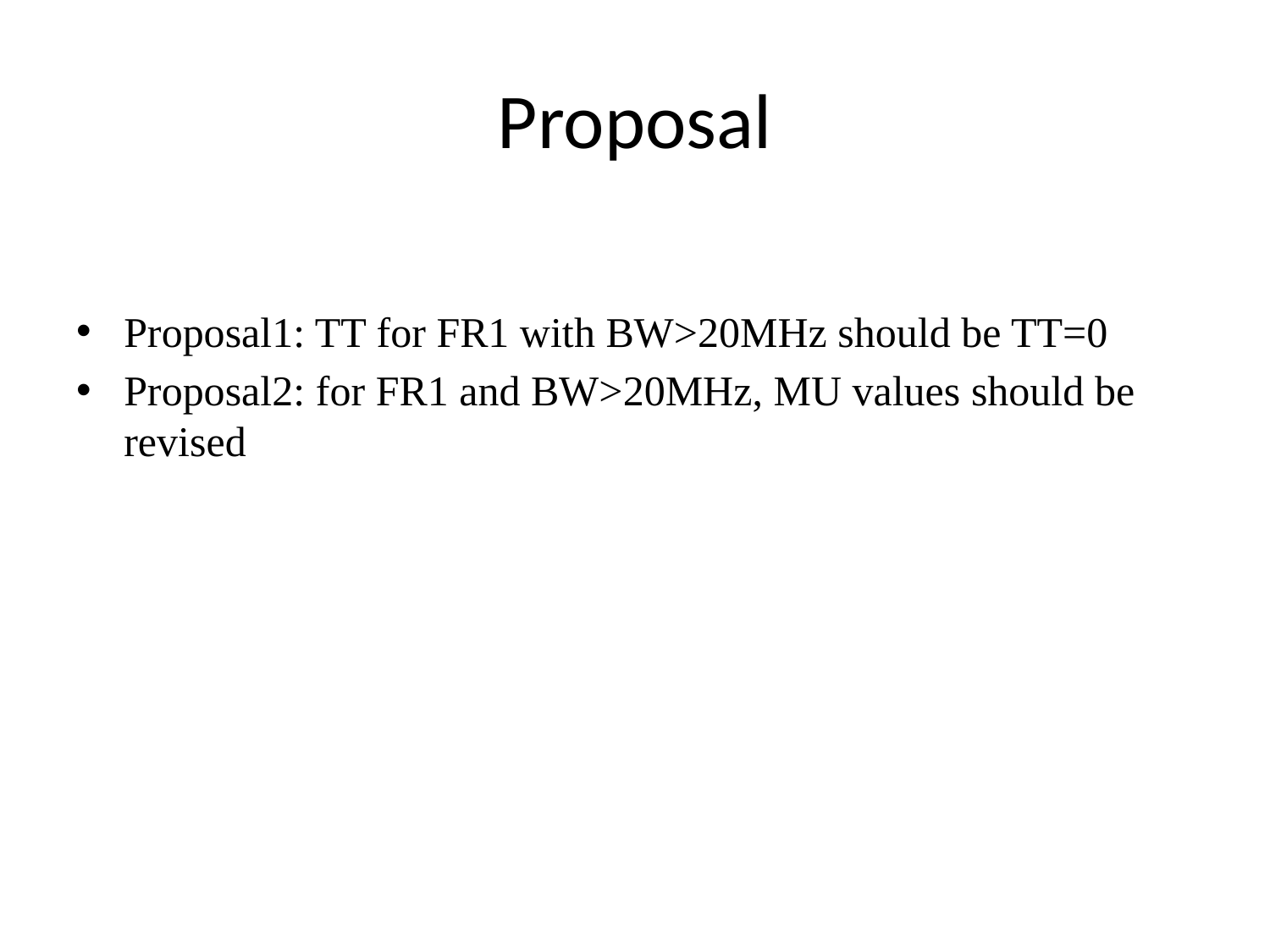

# Proposal

Proposal1: TT for FR1 with BW>20MHz should be TT=0
Proposal2: for FR1 and BW>20MHz, MU values should be revised